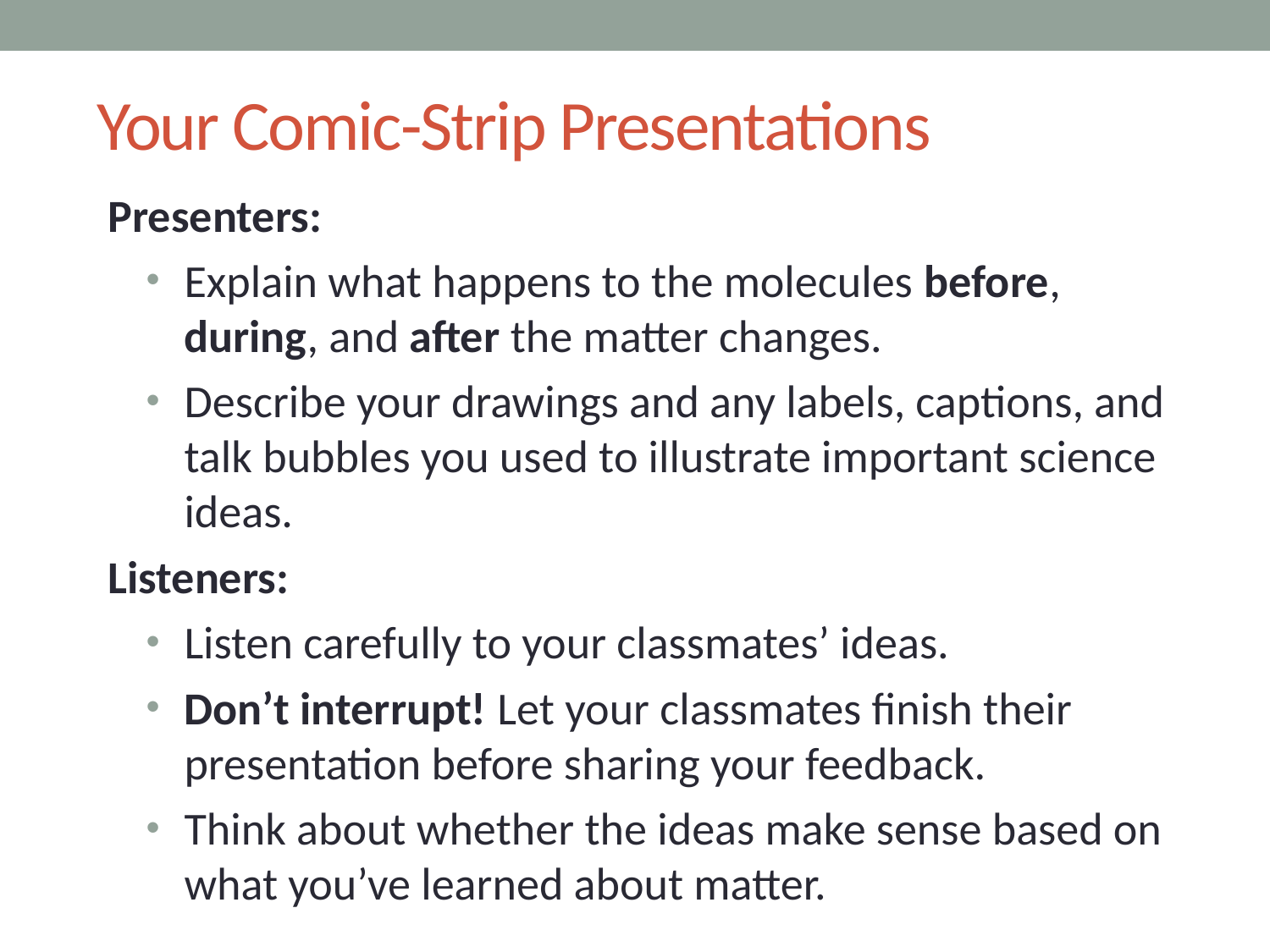

# Your Comic-Strip Presentations
Presenters:
Explain what happens to the molecules before, during, and after the matter changes.
Describe your drawings and any labels, captions, and talk bubbles you used to illustrate important science ideas.
Listeners:
Listen carefully to your classmates’ ideas.
Don’t interrupt! Let your classmates finish their presentation before sharing your feedback.
Think about whether the ideas make sense based on what you’ve learned about matter.